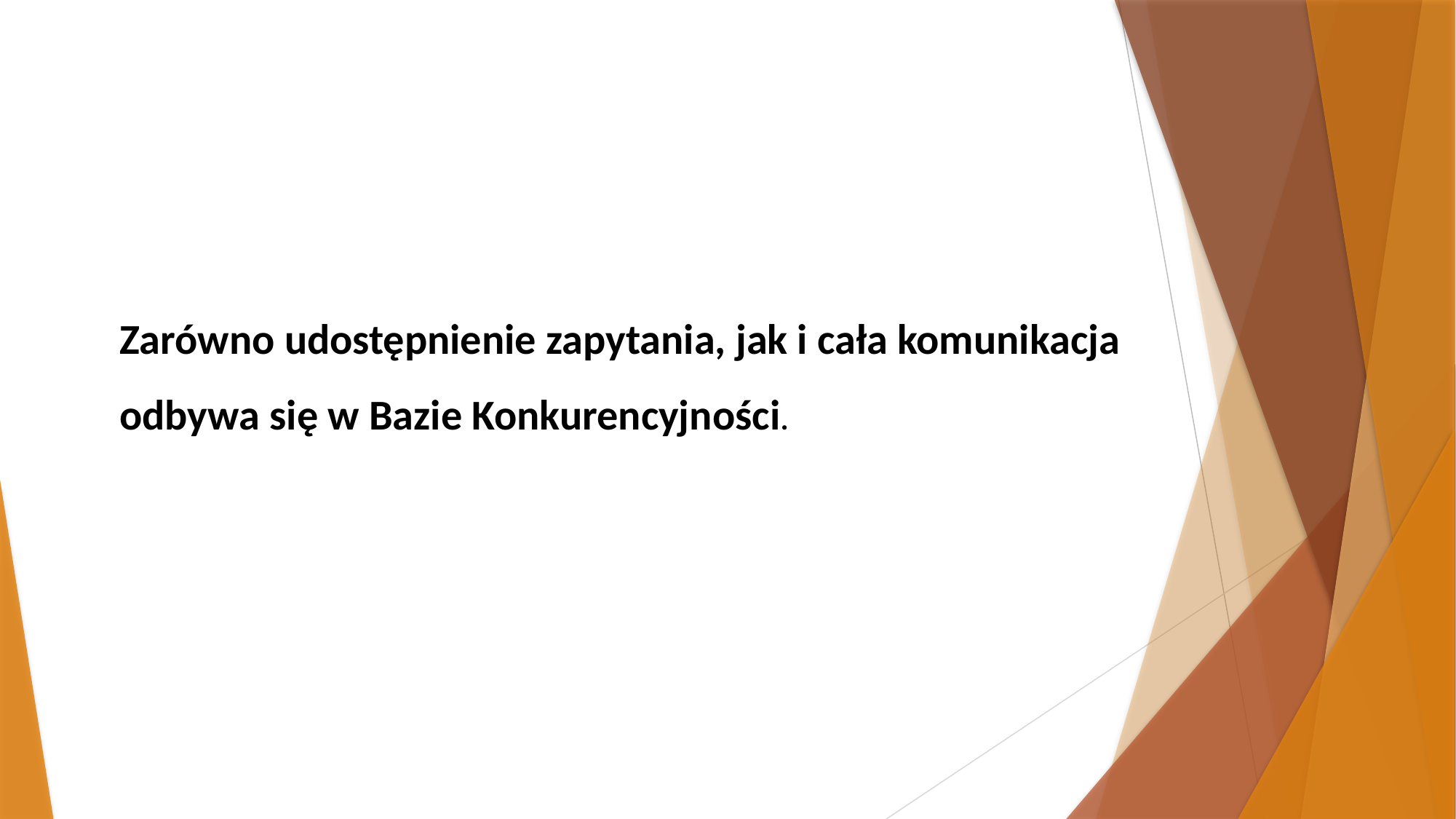

Zarówno udostępnienie zapytania, jak i cała komunikacja odbywa się w Bazie Konkurencyjności.